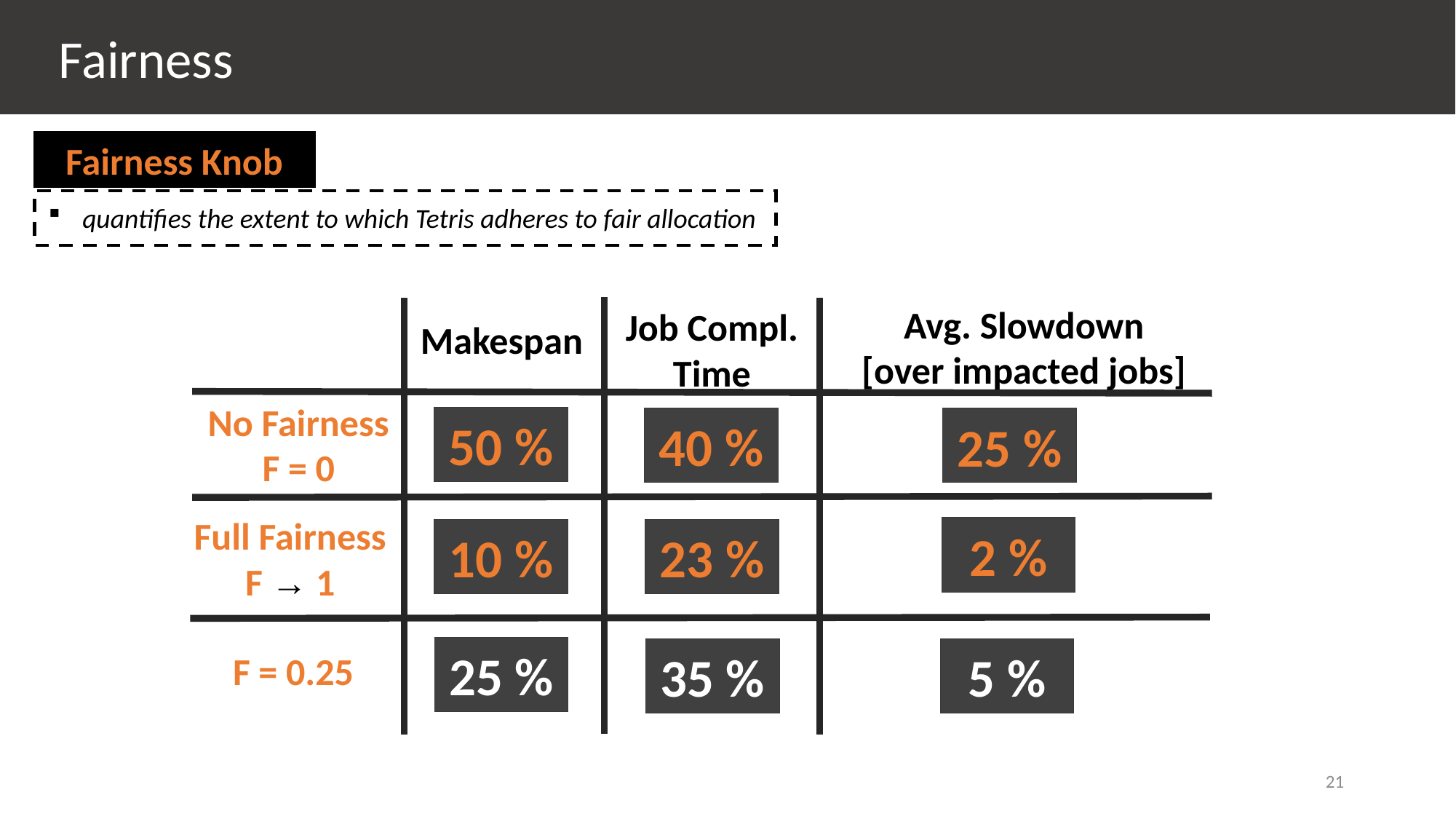

Fairness
Fairness Knob

quantifies the extent to which Tetris adheres to fair allocation
Avg. Slowdown
[over impacted jobs]
Job Compl.
Time
Makespan
No Fairness
F = 0
50 %
40 %
25 %
Full Fairness
F → 1
2 %
10 %
23 %
25 %
35 %
5 %
F = 0.25
21